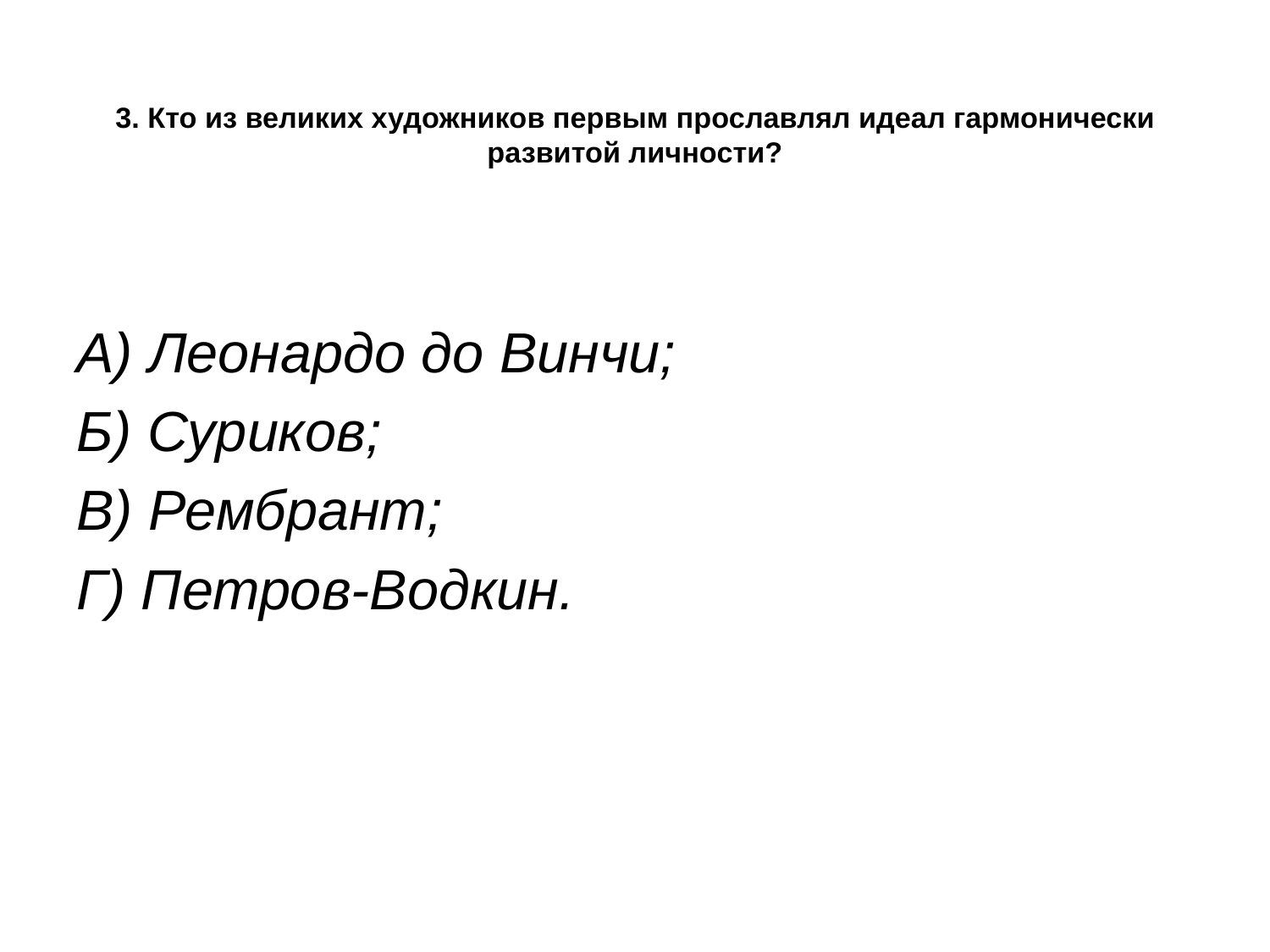

# 3. Кто из великих художников первым прославлял идеал гармонически развитой личности?

А) Леонардо до Винчи;
Б) Суриков;
В) Рембрант;
Г) Петров-Водкин.